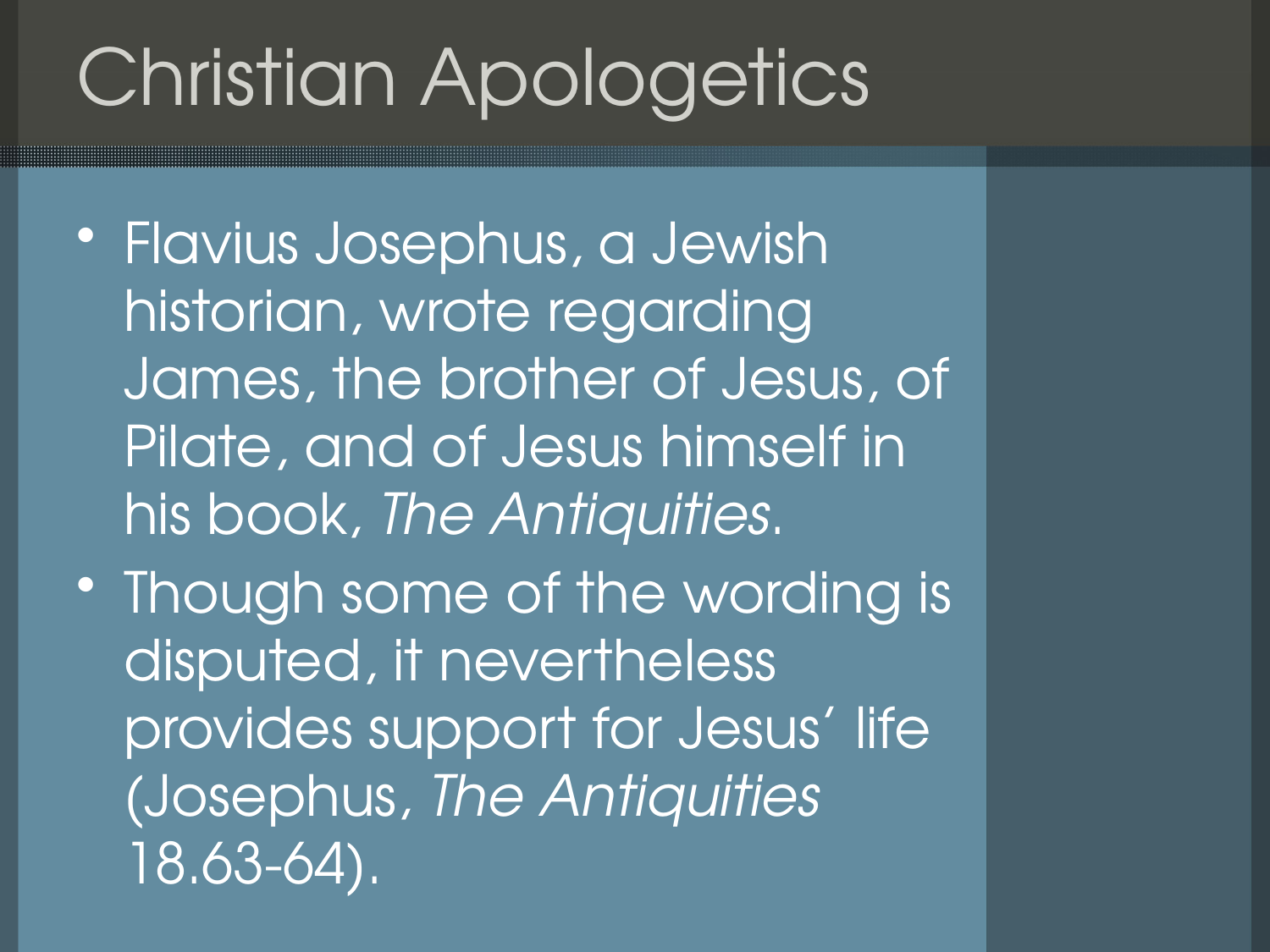

# Christian Apologetics
Flavius Josephus, a Jewish historian, wrote regarding James, the brother of Jesus, of Pilate, and of Jesus himself in his book, The Antiquities.
Though some of the wording is disputed, it nevertheless provides support for Jesus’ life  (Josephus, The Antiquities 18.63-64).